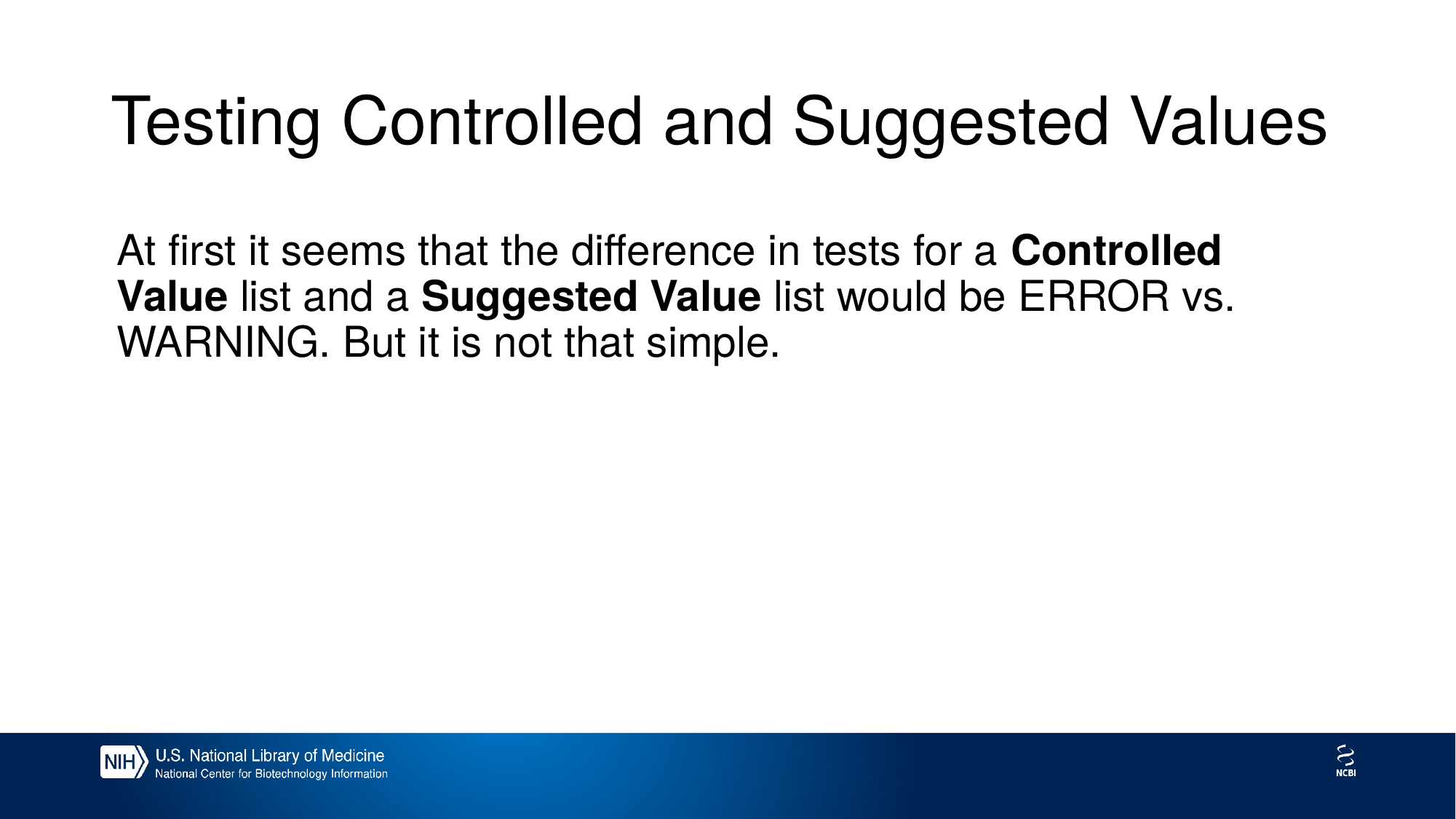

# Testing Controlled and Suggested Values
At first it seems that the difference in tests for a Controlled Value list and a Suggested Value list would be ERROR vs. WARNING. But it is not that simple.